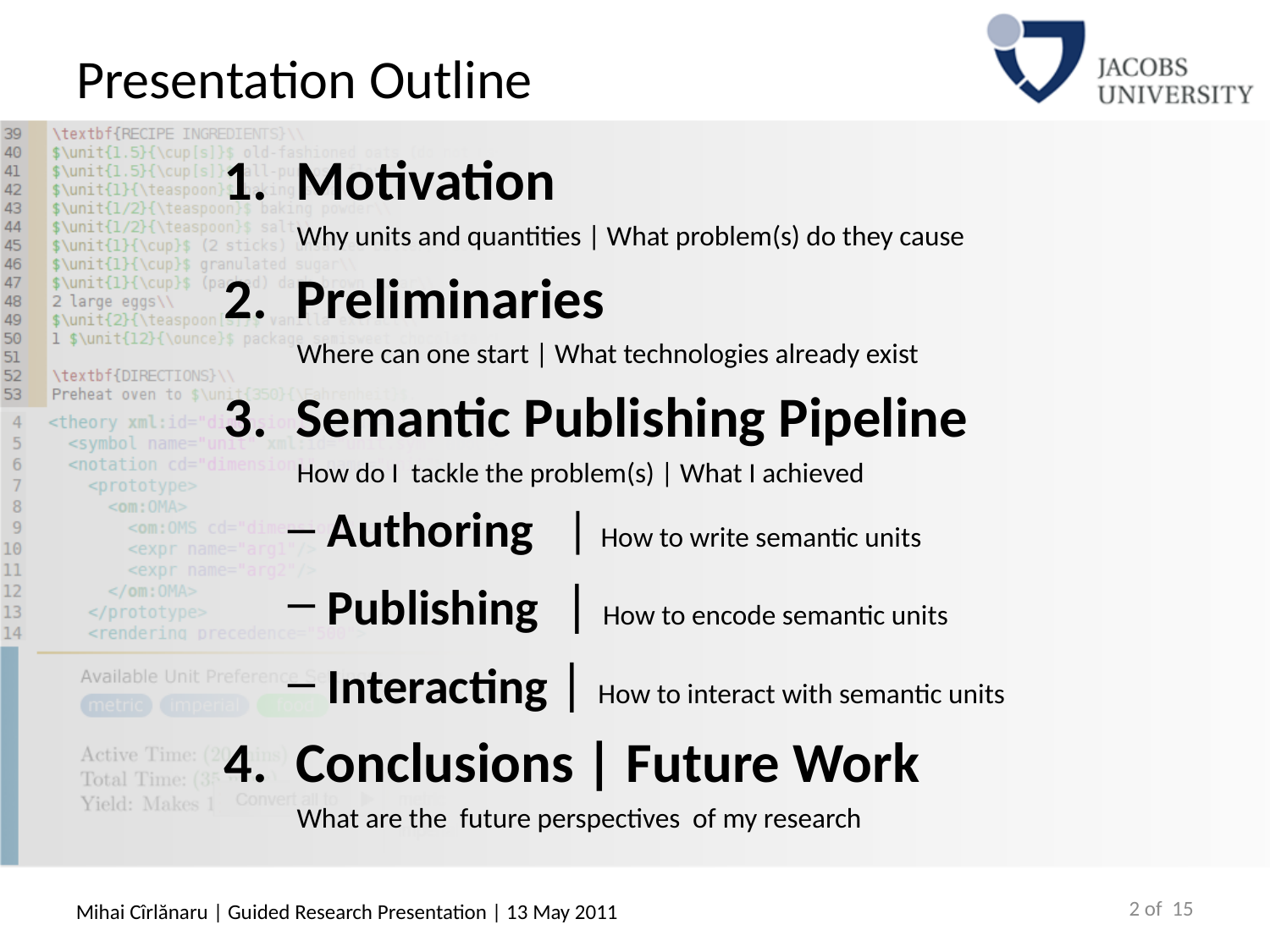

# Presentation Outline
Motivation
    Why units and quantities | What problem(s) do they cause
Preliminaries
    Where can one start | What technologies already exist
Semantic Publishing Pipeline
    How do I  tackle the problem(s) | What I achieved
Authoring   | How to write semantic units
Publishing  | How to encode semantic units
Interacting | How to interact with semantic units
Conclusions | Future Work
    What are the  future perspectives  of my research

2 of  15
Mihai Cîrlănaru | Guided Research Presentation | 13 May 2011